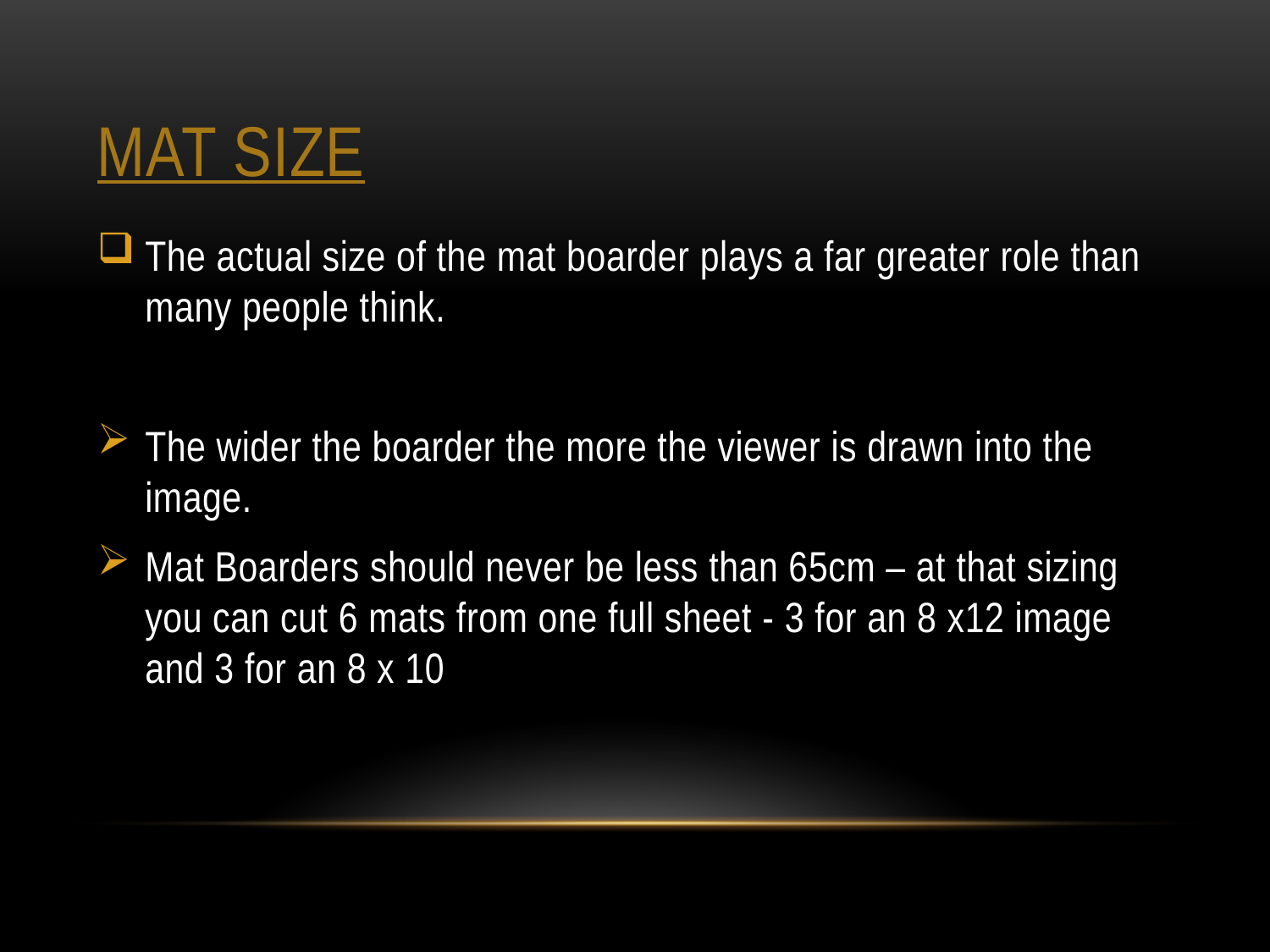

# Mat Size
The actual size of the mat boarder plays a far greater role than many people think.

The wider the boarder the more the viewer is drawn into the image.
Mat Boarders should never be less than 65cm – at that sizing you can cut 6 mats from one full sheet - 3 for an 8 x12 image and 3 for an 8 x 10